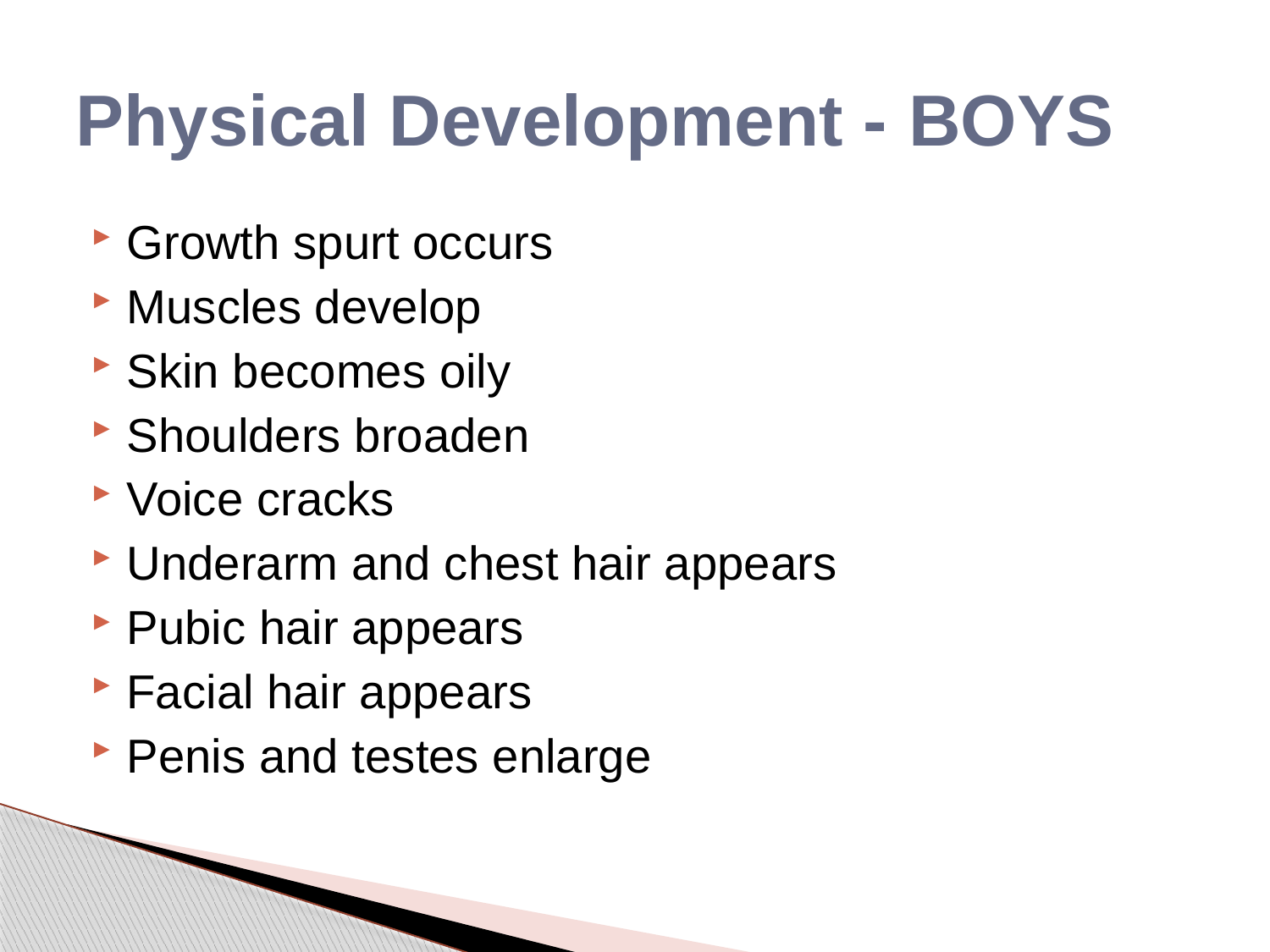

# Physical Development - BOYS
Growth spurt occurs
Muscles develop
Skin becomes oily
Shoulders broaden
Voice cracks
Underarm and chest hair appears
Pubic hair appears
Facial hair appears
Penis and testes enlarge